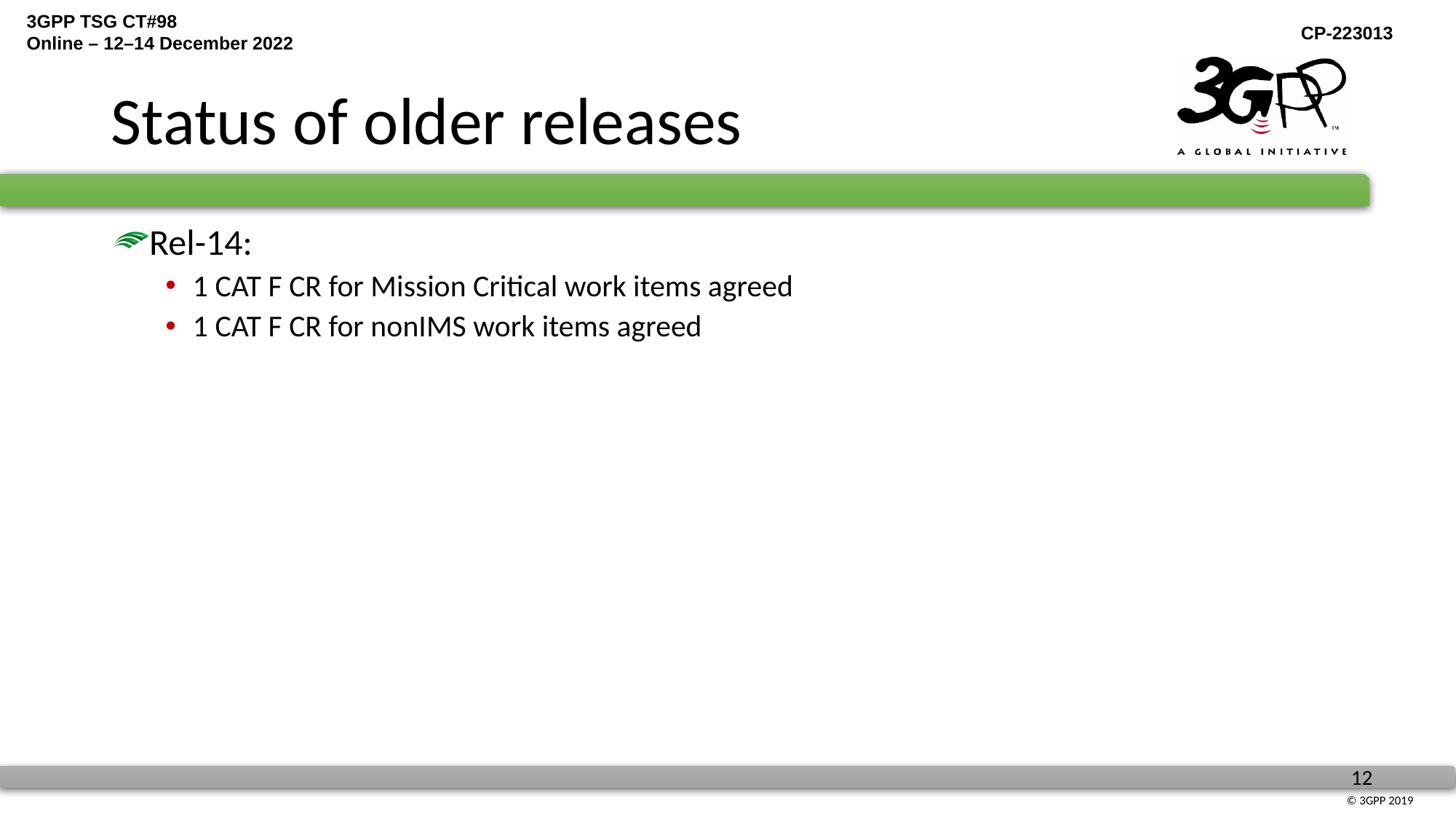

# Status of older releases
Rel-14:
1 CAT F CR for Mission Critical work items agreed
1 CAT F CR for nonIMS work items agreed